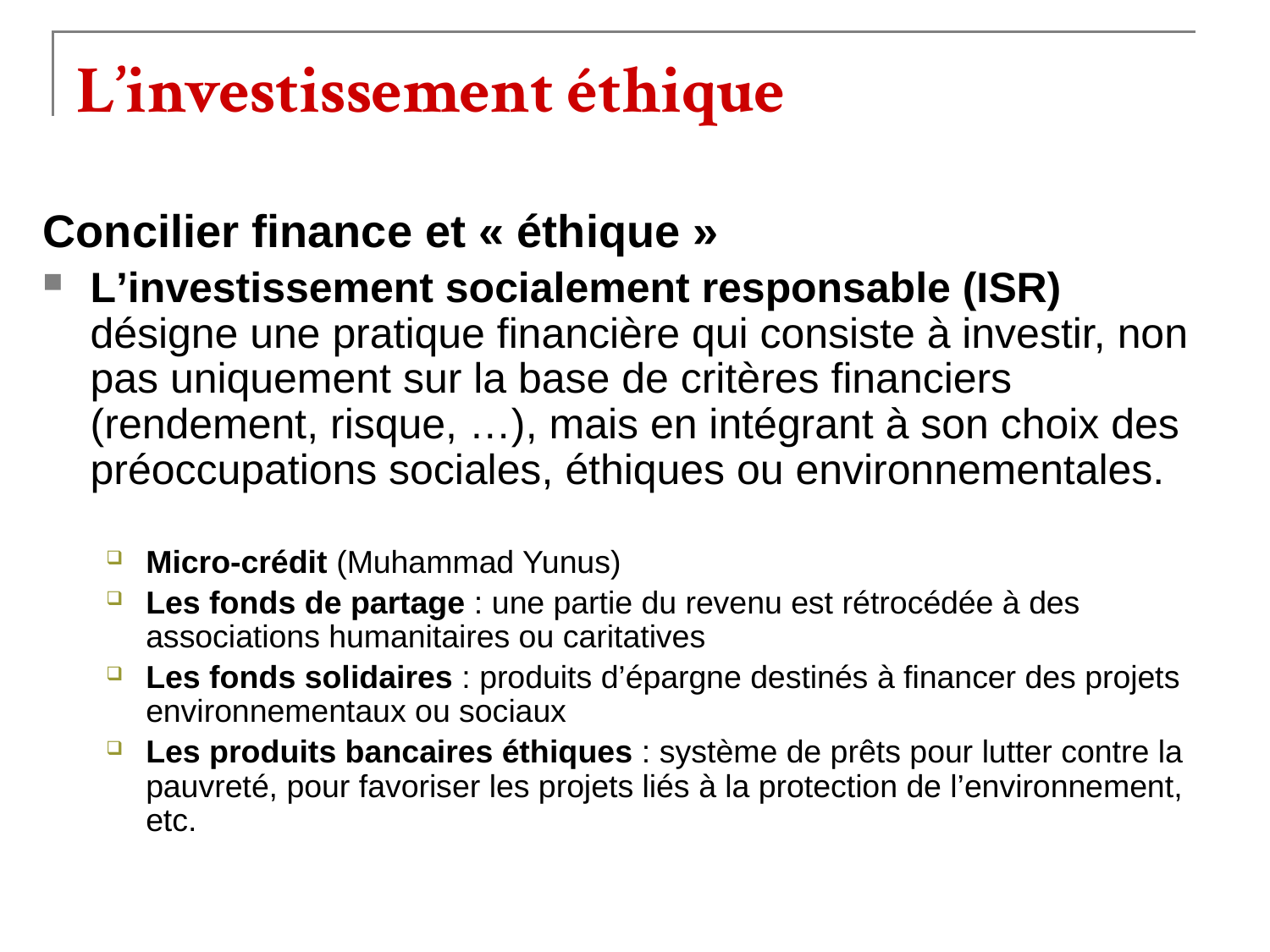

# L’investissement éthique
Concilier finance et « éthique »
L’investissement socialement responsable (ISR) désigne une pratique financière qui consiste à investir, non pas uniquement sur la base de critères financiers (rendement, risque, …), mais en intégrant à son choix des préoccupations sociales, éthiques ou environnementales.

Micro-crédit (Muhammad Yunus)
Les fonds de partage : une partie du revenu est rétrocédée à des associations humanitaires ou caritatives
Les fonds solidaires : produits d’épargne destinés à financer des projets environnementaux ou sociaux
Les produits bancaires éthiques : système de prêts pour lutter contre la pauvreté, pour favoriser les projets liés à la protection de l’environnement, etc.
10